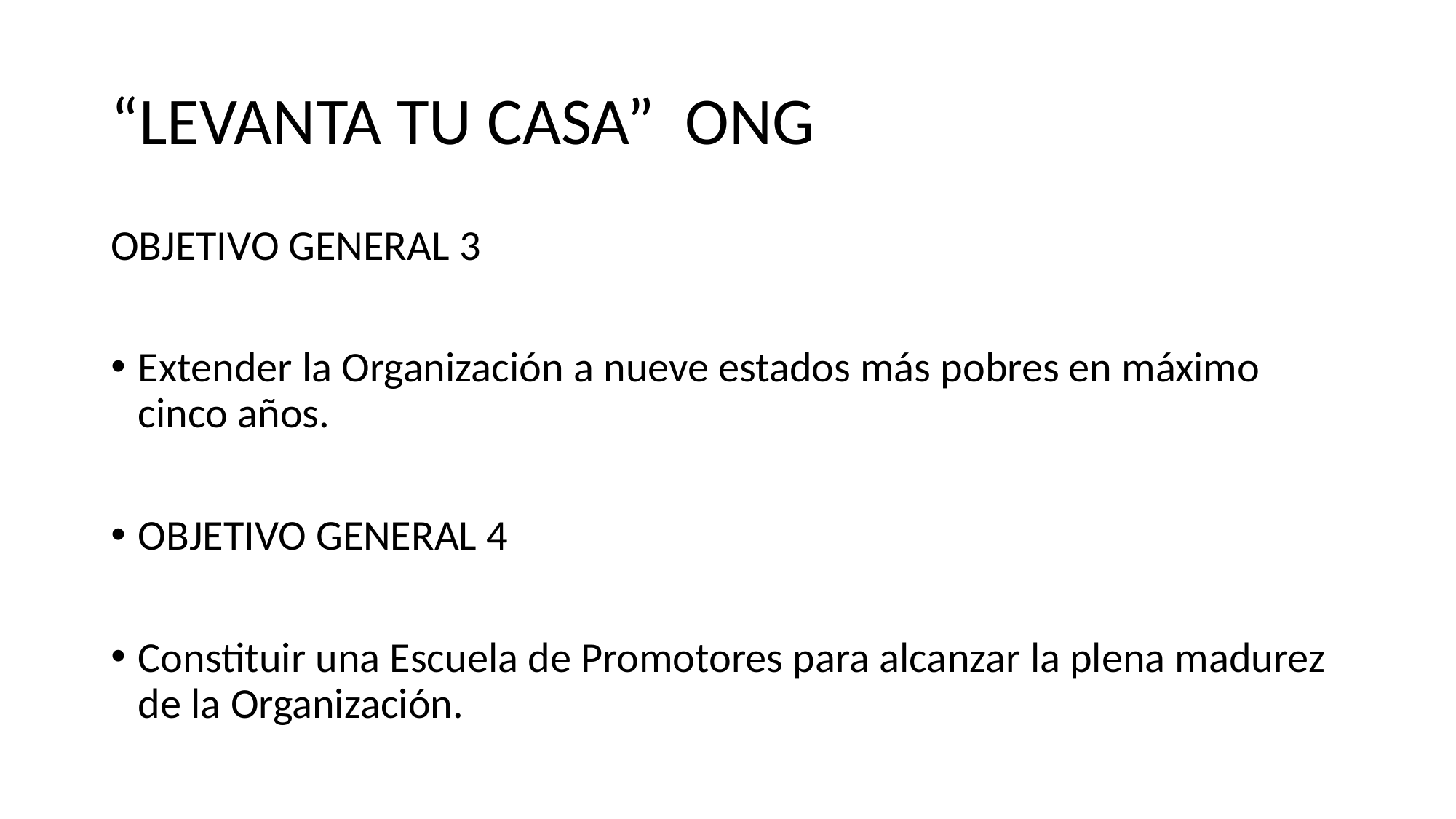

# “LEVANTA TU CASA”  ONG
OBJETIVO GENERAL 3

Extender la Organización a nueve estados más pobres en máximo cinco años.

OBJETIVO GENERAL 4

Constituir una Escuela de Promotores para alcanzar la plena madurez de la Organización.